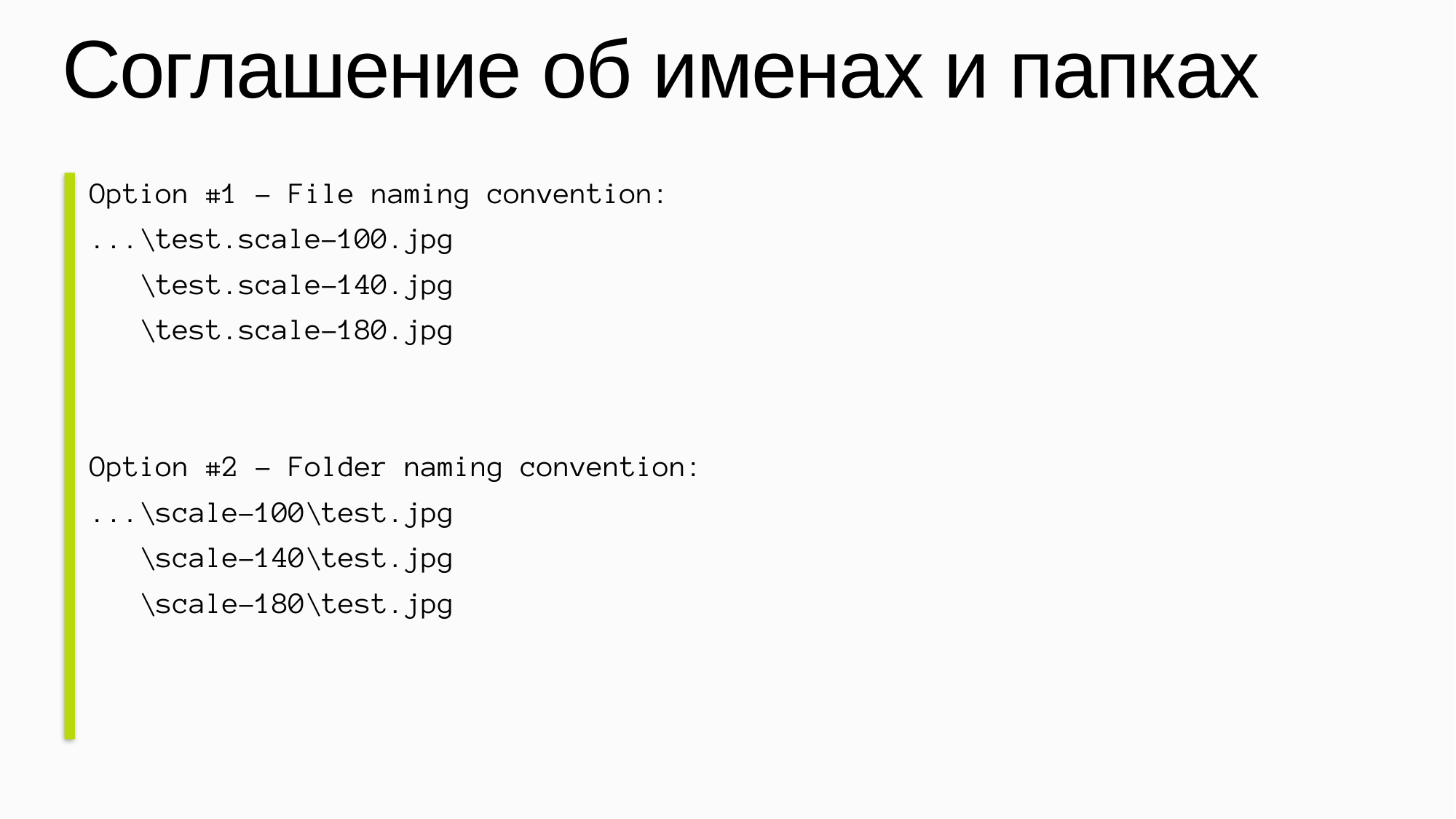

# Соглашение об именах и папках
Option #1 - File naming convention:
...\test.scale-100.jpg
   \test.scale-140.jpg
   \test.scale-180.jpg

Option #2 - Folder naming convention:
...\scale-100\test.jpg
   \scale-140\test.jpg
   \scale-180\test.jpg